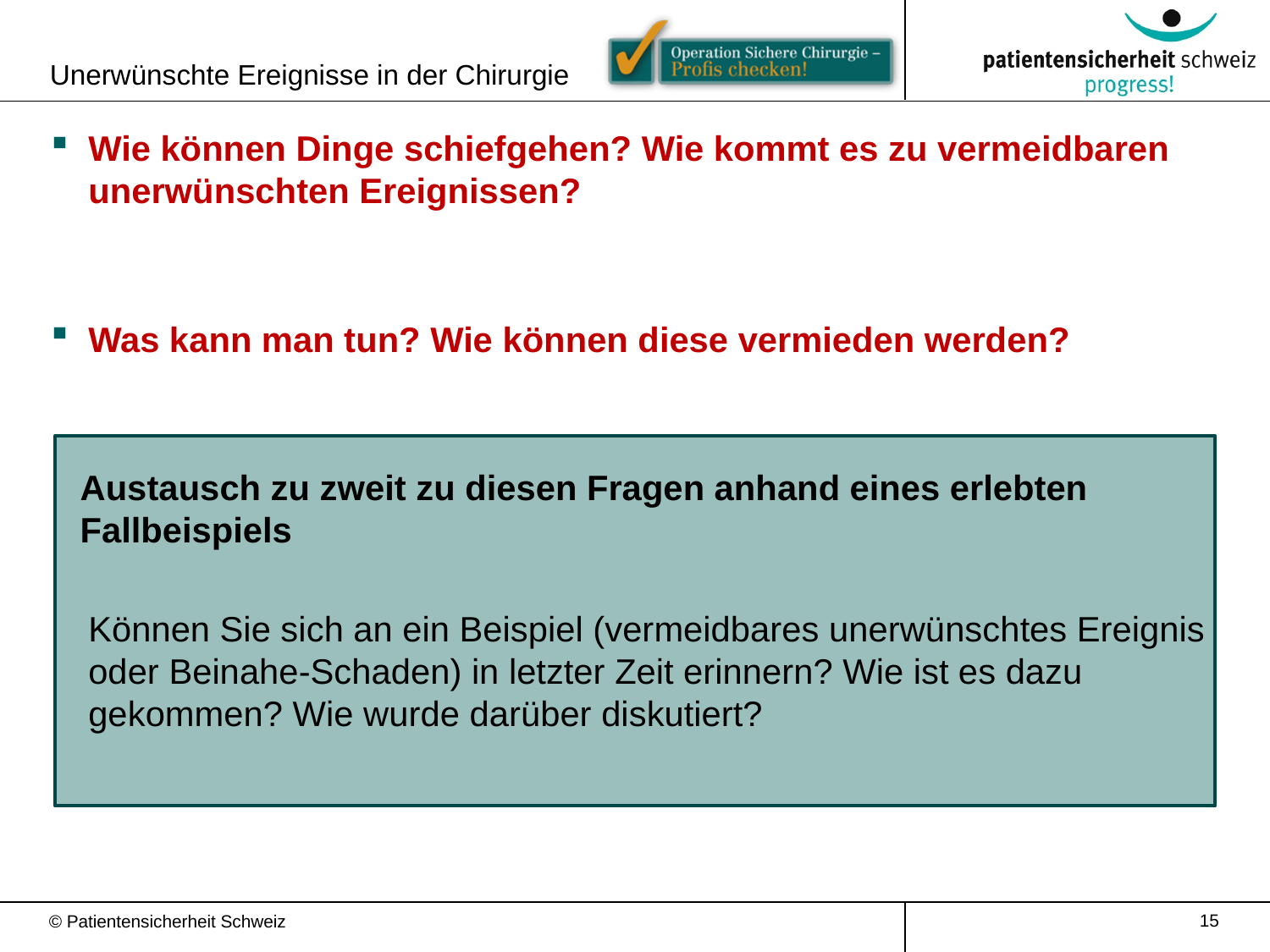

Unerwünschte Ereignisse in der Chirurgie
Wie können Dinge schiefgehen? Wie kommt es zu vermeidbaren unerwünschten Ereignissen?

Was kann man tun? Wie können diese vermieden werden?

   Austausch zu zweit zu diesen Fragen anhand eines erlebten
   Fallbeispiels

Können Sie sich an ein Beispiel (vermeidbares unerwünschtes Ereignis oder Beinahe-Schaden) in letzter Zeit erinnern? Wie ist es dazu gekommen? Wie wurde darüber diskutiert?

15
© Patientensicherheit Schweiz